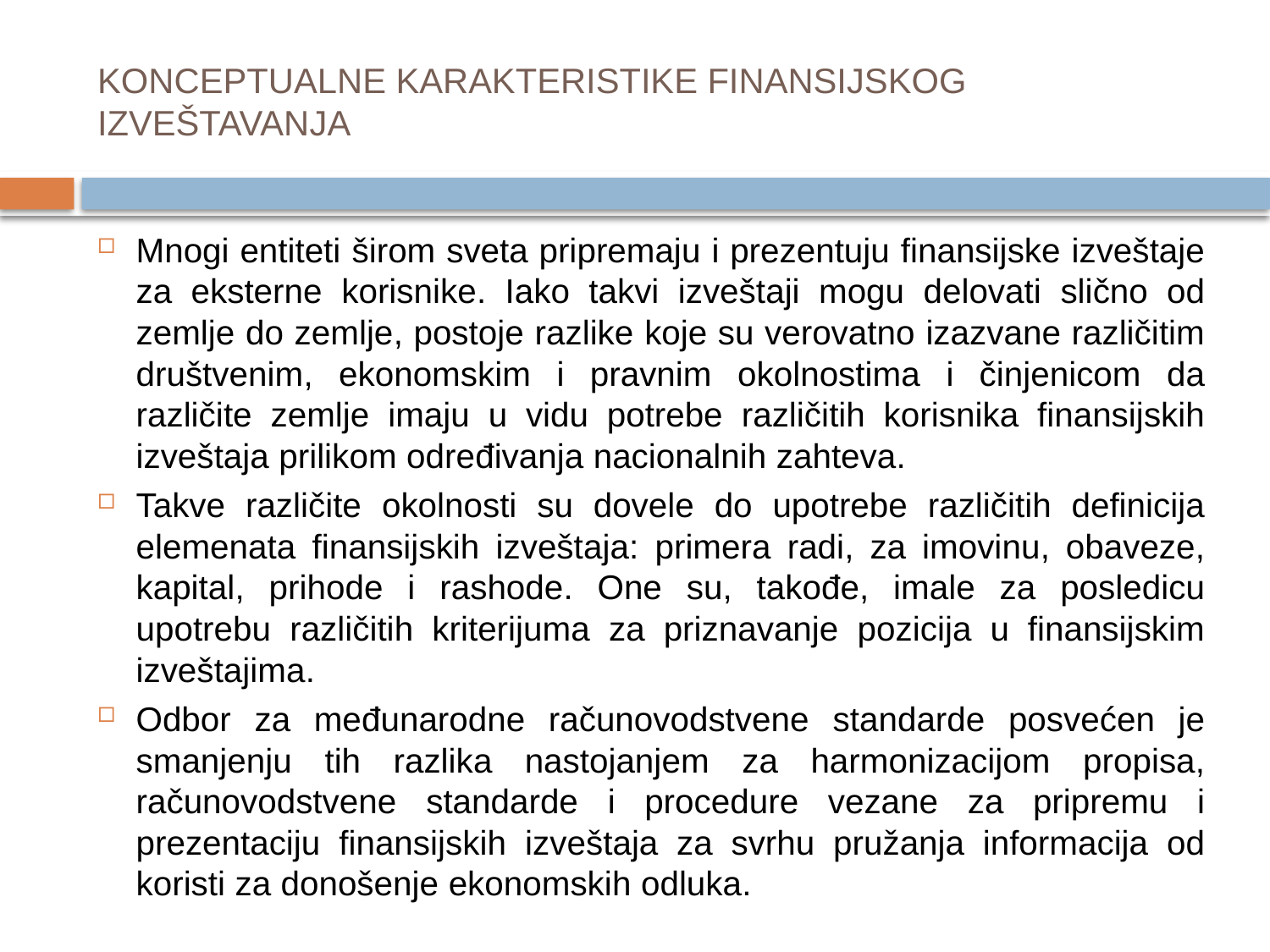

# KONCEPTUALNE KARAKTERISTIKE FINANSIJSKOG IZVEŠTAVANJA
Mnogi entiteti širom sveta pripremaju i prezentuju finansijske izveštaje za eksterne korisnike. Iako takvi izveštaji mogu delovati slično od zemlje do zemlje, postoje razlike koje su verovatno izazvane različitim društvenim, ekonomskim i pravnim okolnostima i činjenicom da različite zemlje imaju u vidu potrebe različitih korisnika finansijskih izveštaja prilikom određivanja nacionalnih zahteva.
Takve različite okolnosti su dovele do upotrebe različitih definicija elemenata finansijskih izveštaja: primera radi, za imovinu, obaveze, kapital, prihode i rashode. One su, takođe, imale za posledicu upotrebu različitih kriterijuma za priznavanje pozicija u finansijskim izveštajima.
Odbor za međunarodne računovodstvene standarde posvećen je smanjenju tih razlika nastojanjem za harmonizacijom propisa, računovodstvene standarde i procedure vezane za pripremu i prezentaciju finansijskih izveštaja za svrhu pružanja informacija od koristi za donošenje ekonomskih odluka.